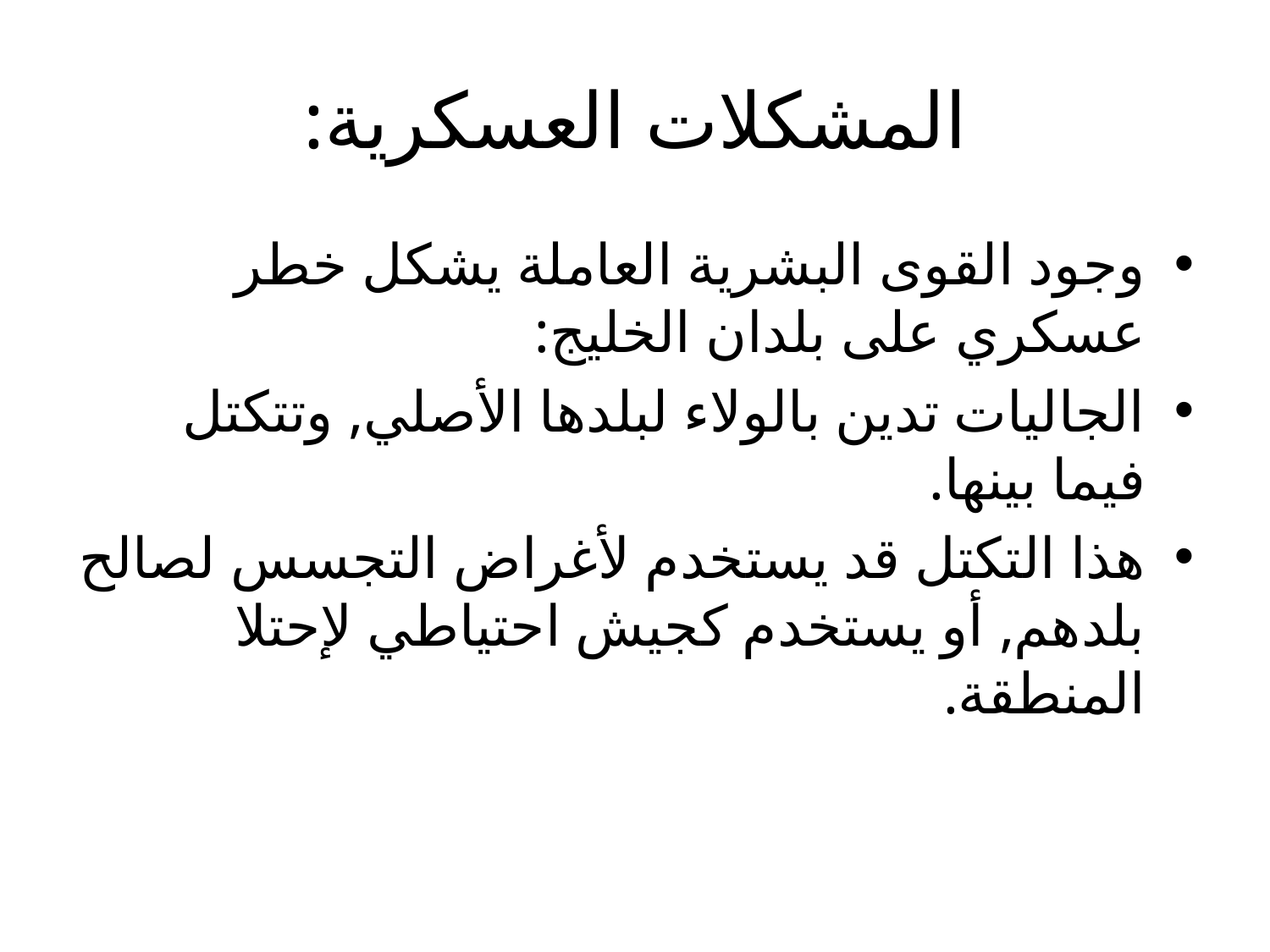

# المشكلات العسكرية:
وجود القوى البشرية العاملة يشكل خطر عسكري على بلدان الخليج:
الجاليات تدين بالولاء لبلدها الأصلي, وتتكتل فيما بينها.
هذا التكتل قد يستخدم لأغراض التجسس لصالح بلدهم, أو يستخدم كجيش احتياطي لإحتلا المنطقة.